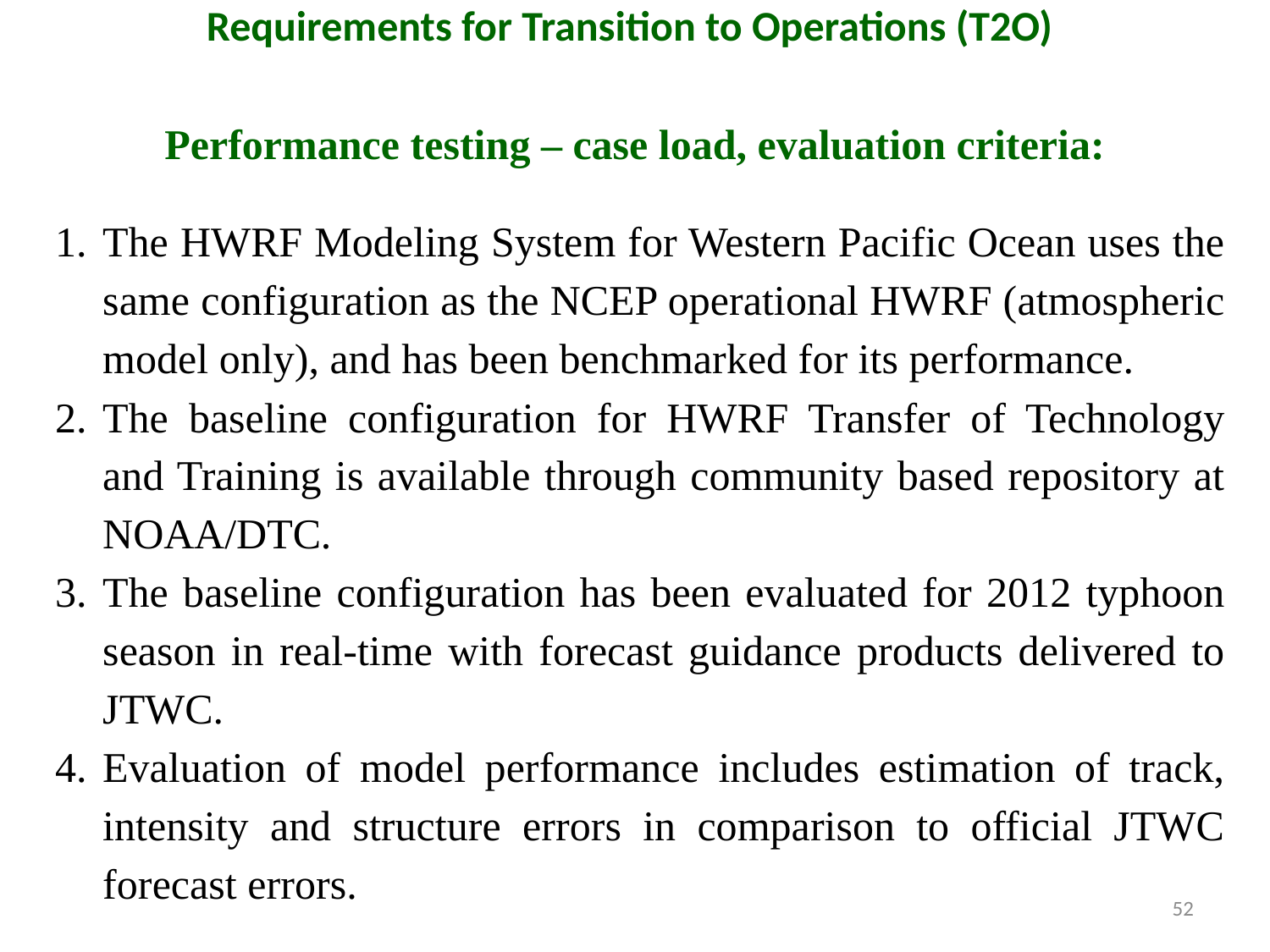

# Requirements for Transition to Operations (T2O) Performance testing – case load, evaluation criteria:
The HWRF Modeling System for Western Pacific Ocean uses the same configuration as the NCEP operational HWRF (atmospheric model only), and has been benchmarked for its performance.
The baseline configuration for HWRF Transfer of Technology and Training is available through community based repository at NOAA/DTC.
The baseline configuration has been evaluated for 2012 typhoon season in real-time with forecast guidance products delivered to JTWC.
Evaluation of model performance includes estimation of track, intensity and structure errors in comparison to official JTWC forecast errors.
52